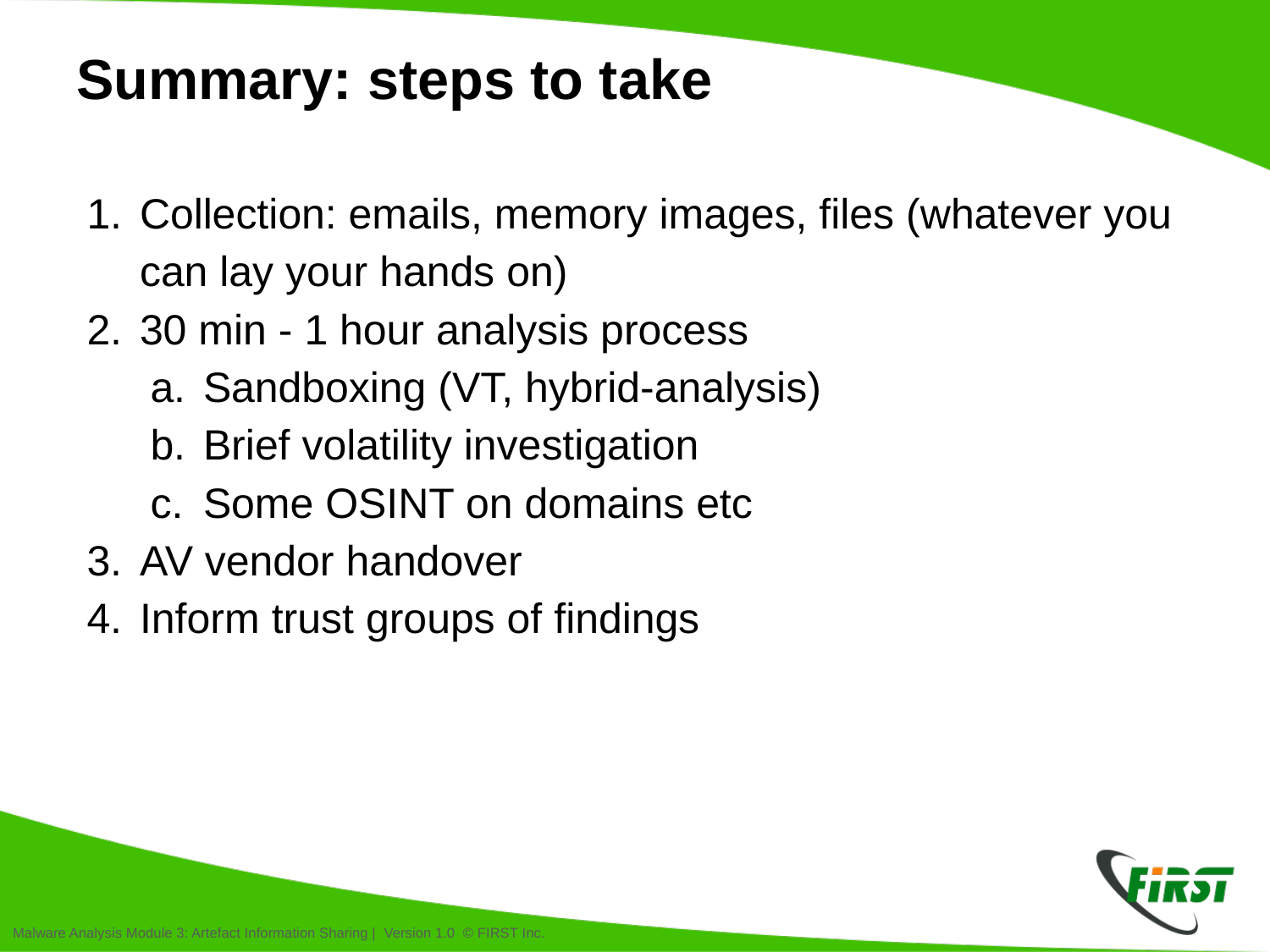

# Summary: steps to take
Collection: emails, memory images, files (whatever you can lay your hands on)
30 min - 1 hour analysis process
Sandboxing (VT, hybrid-analysis)
Brief volatility investigation
Some OSINT on domains etc
AV vendor handover
Inform trust groups of findings